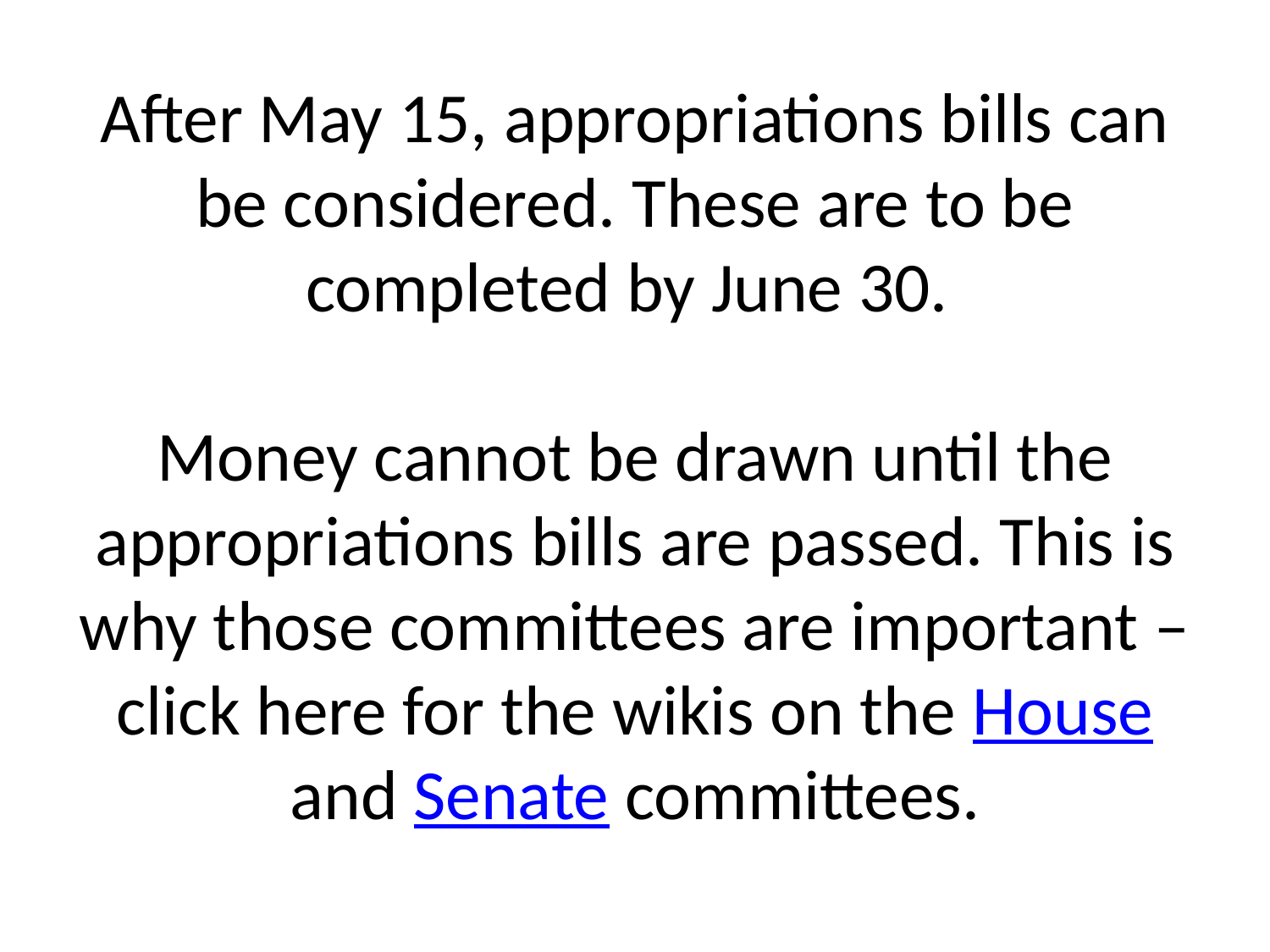

# After May 15, appropriations bills can be considered. These are to be completed by June 30. Money cannot be drawn until the appropriations bills are passed. This is why those committees are important – click here for the wikis on the House and Senate committees.